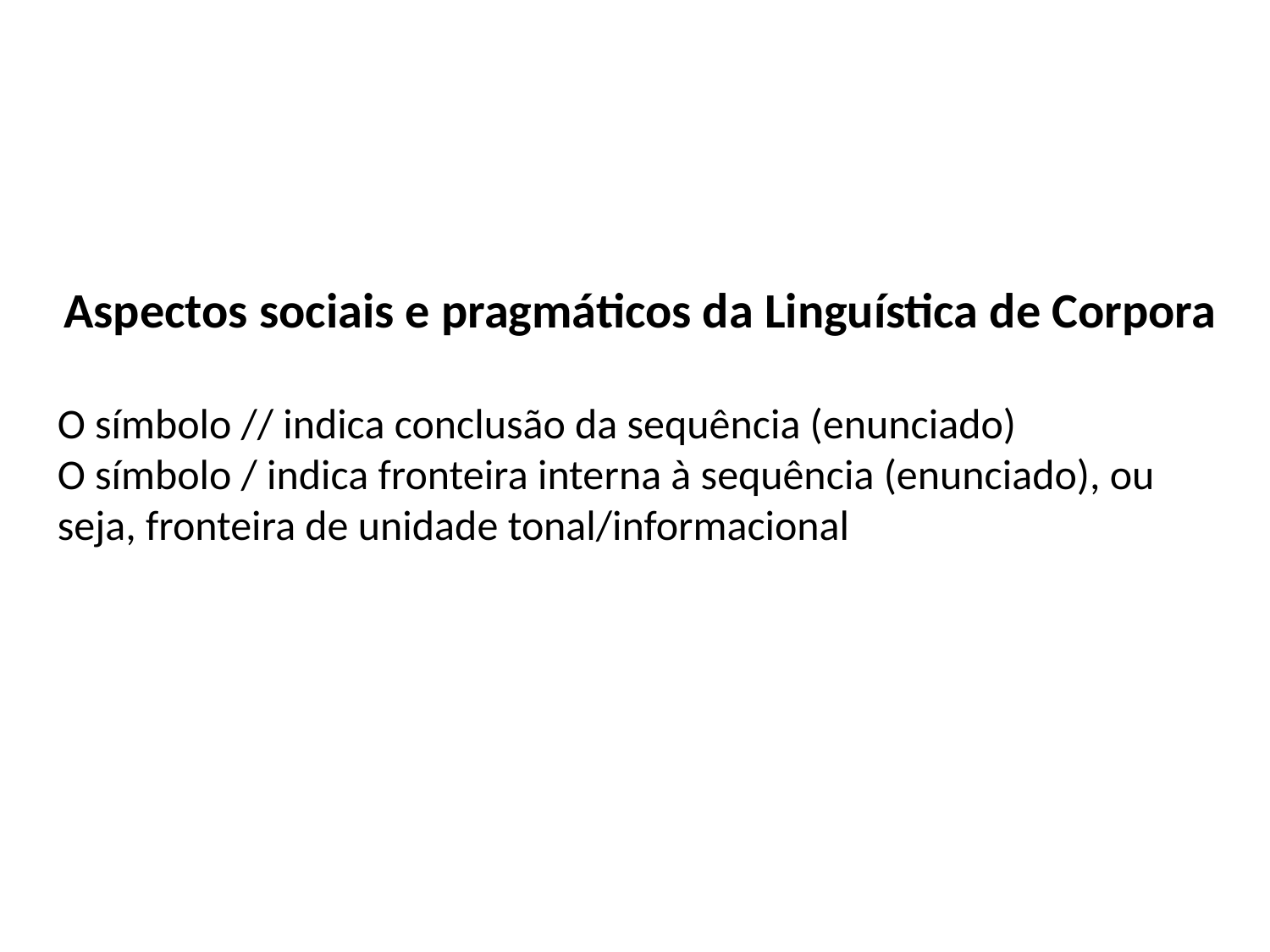

Aspectos sociais e pragmáticos da Linguística de Corpora

O símbolo // indica conclusão da sequência (enunciado)
O símbolo / indica fronteira interna à sequência (enunciado), ou seja, fronteira de unidade tonal/informacional